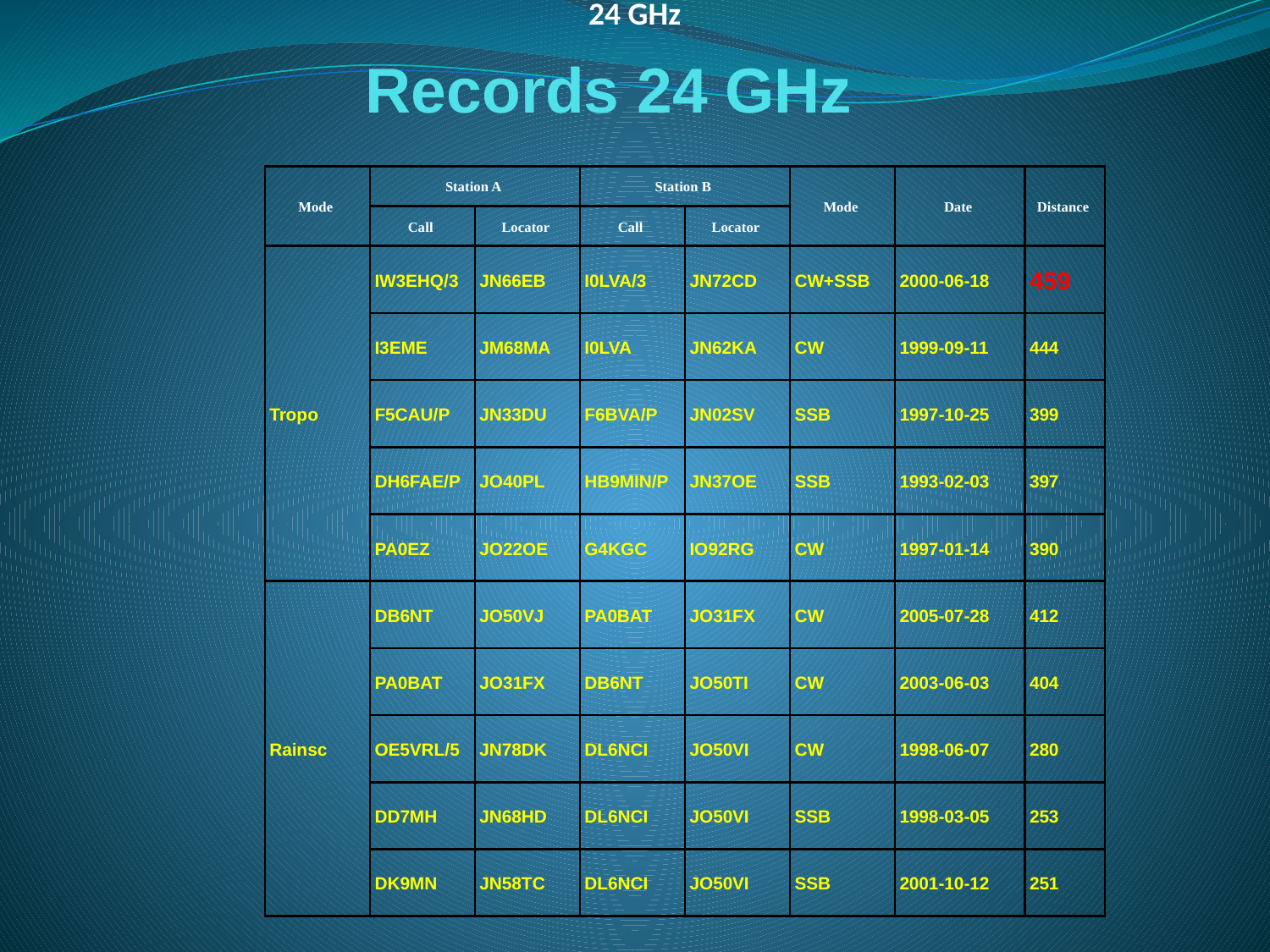

24 GHz

# Records 24 GHz
| Mode | Station A |  | Station B |  | Mode | Date | Distance |
| --- | --- | --- | --- | --- | --- | --- | --- |
|  | Call | Locator | Call | Locator |  |  |  |
| Tropo | IW3EHQ/3 | JN66EB | I0LVA/3 | JN72CD | CW+SSB | 2000-06-18 | 459 |
|  | I3EME | JM68MA | I0LVA | JN62KA | CW | 1999-09-11 | 444 |
|  | F5CAU/P | JN33DU | F6BVA/P | JN02SV | SSB | 1997-10-25 | 399 |
|  | DH6FAE/P | JO40PL | HB9MIN/P | JN37OE | SSB | 1993-02-03 | 397 |
|  | PA0EZ | JO22OE | G4KGC | IO92RG | CW | 1997-01-14 | 390 |
| Rainsc | DB6NT | JO50VJ | PA0BAT | JO31FX | CW | 2005-07-28 | 412 |
|  | PA0BAT | JO31FX | DB6NT | JO50TI | CW | 2003-06-03 | 404 |
|  | OE5VRL/5 | JN78DK | DL6NCI | JO50VI | CW | 1998-06-07 | 280 |
|  | DD7MH | JN68HD | DL6NCI | JO50VI | SSB | 1998-03-05 | 253 |
|  | DK9MN | JN58TC | DL6NCI | JO50VI | SSB | 2001-10-12 | 251 |